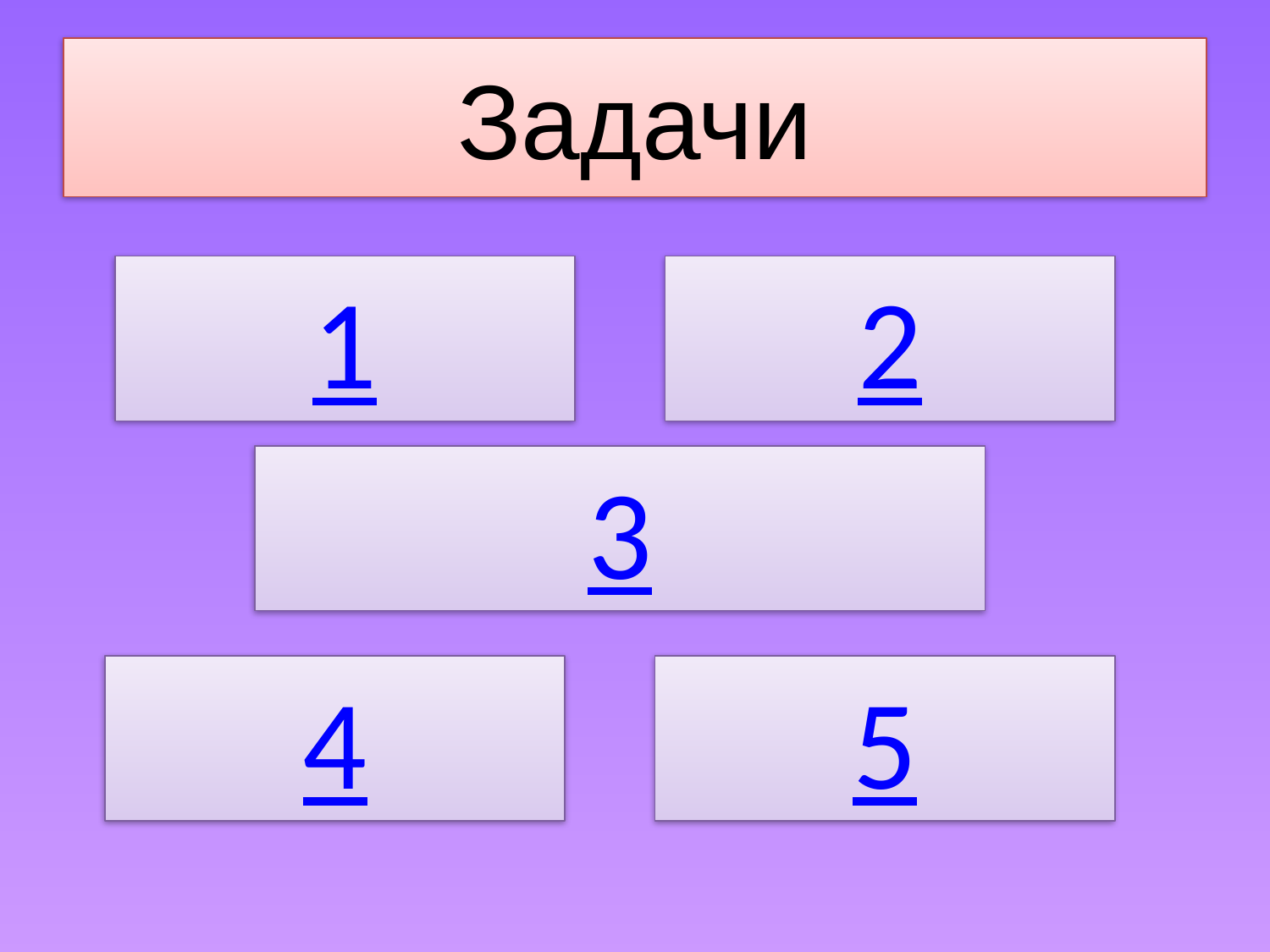

# Задачи
1
2
3
4
5